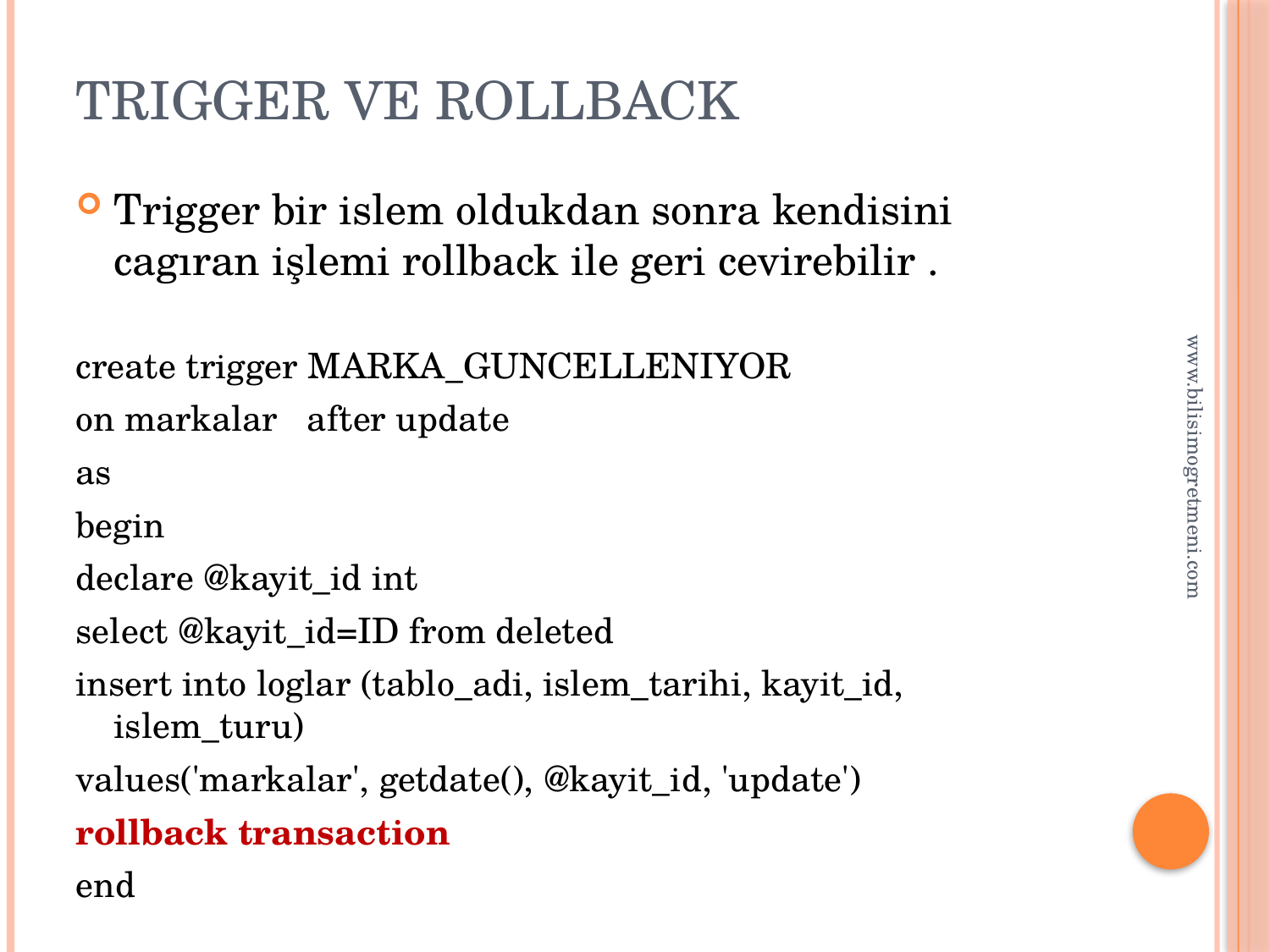

# TRIGGER VE ROLLBACK
Trigger bir islem oldukdan sonra kendisini cagıran işlemi rollback ile geri cevirebilir .

create trigger MARKA_GUNCELLENIYOR
on markalar   after update
as
begin
declare @kayit_id int
select @kayit_id=ID from deleted
insert into loglar (tablo_adi, islem_tarihi, kayit_id, islem_turu)
values('markalar', getdate(), @kayit_id, 'update')
rollback transaction
end

www.bilisimogretmeni.com